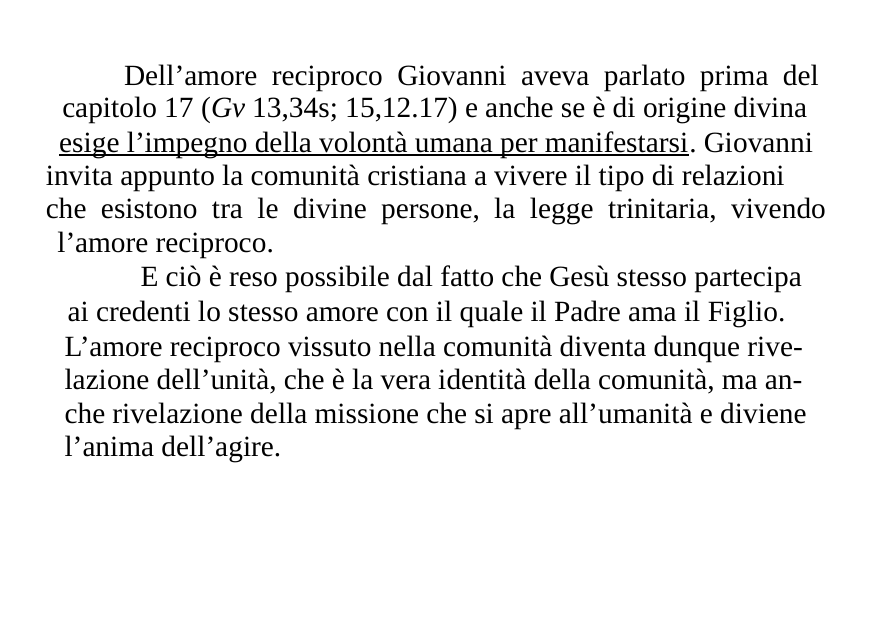

Dell’amore  reciproco  Giovanni  aveva  parlato  prima  del
capitolo 17 (Gv 13,34s; 15,12.17) e anche se è di origine divina
esige l’impegno della volontà umana per manifestarsi. Giovanni
invita appunto la comunità cristiana a vivere il tipo di relazioni
che  esistono  tra  le  divine  persone,  la  legge  trinitaria,  vivendo
l’amore reciproco.
	E ciò è reso possibile dal fatto che Gesù stesso partecipa
ai credenti lo stesso amore con il quale il Padre ama il Figlio.
L’amore reciproco vissuto nella comunità diventa dunque rive-
lazione dell’unità, che è la vera identità della comunità, ma an-
che rivelazione della missione che si apre all’umanità e diviene
l’anima dell’agire.